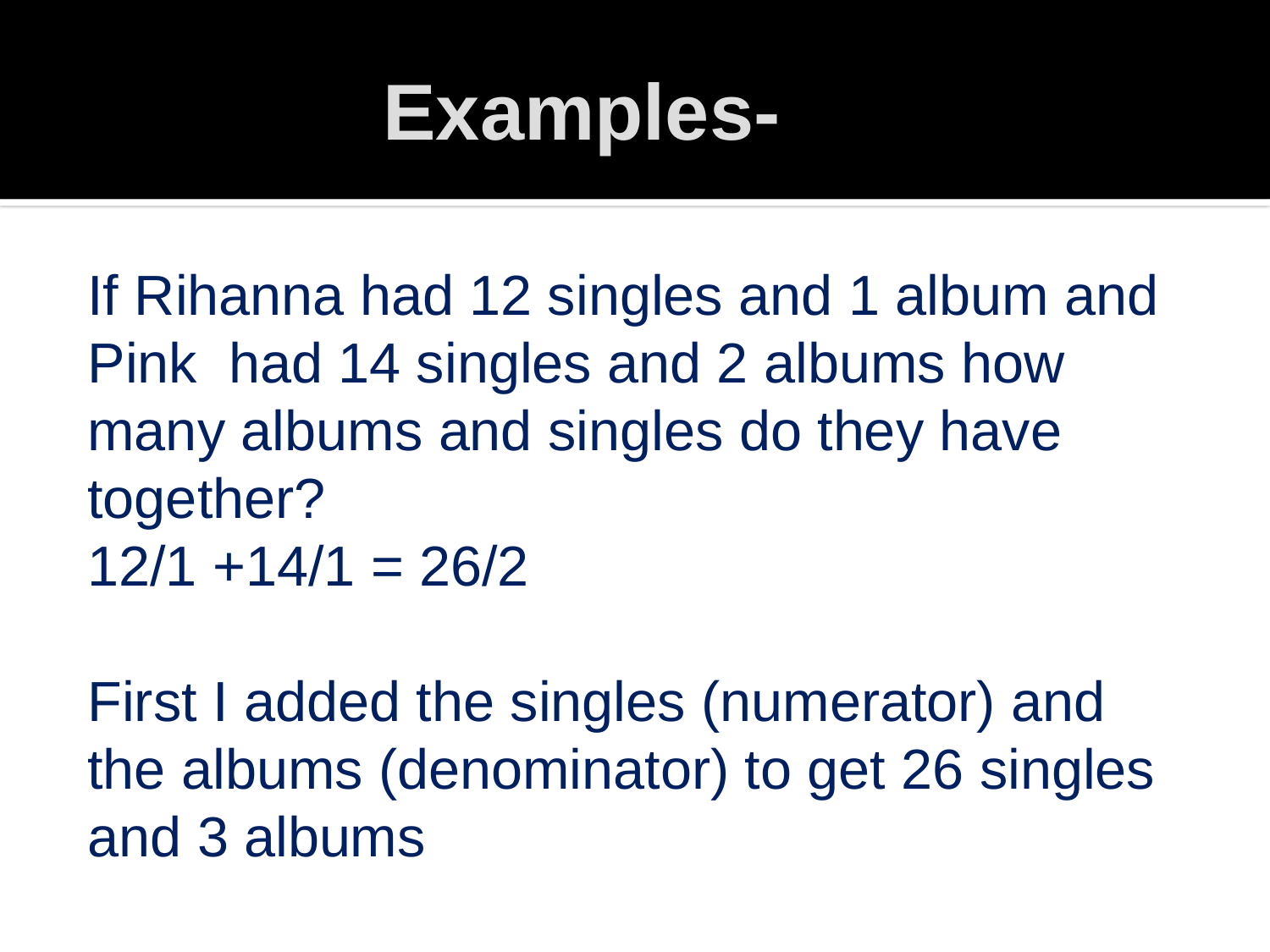

# Examples-
If Rihanna had 12 singles and 1 album and Pink  had 14 singles and 2 albums how many albums and singles do they have together?
12/1 +14/1 = 26/2

First I added the singles (numerator) and the albums (denominator) to get 26 singles and 3 albums